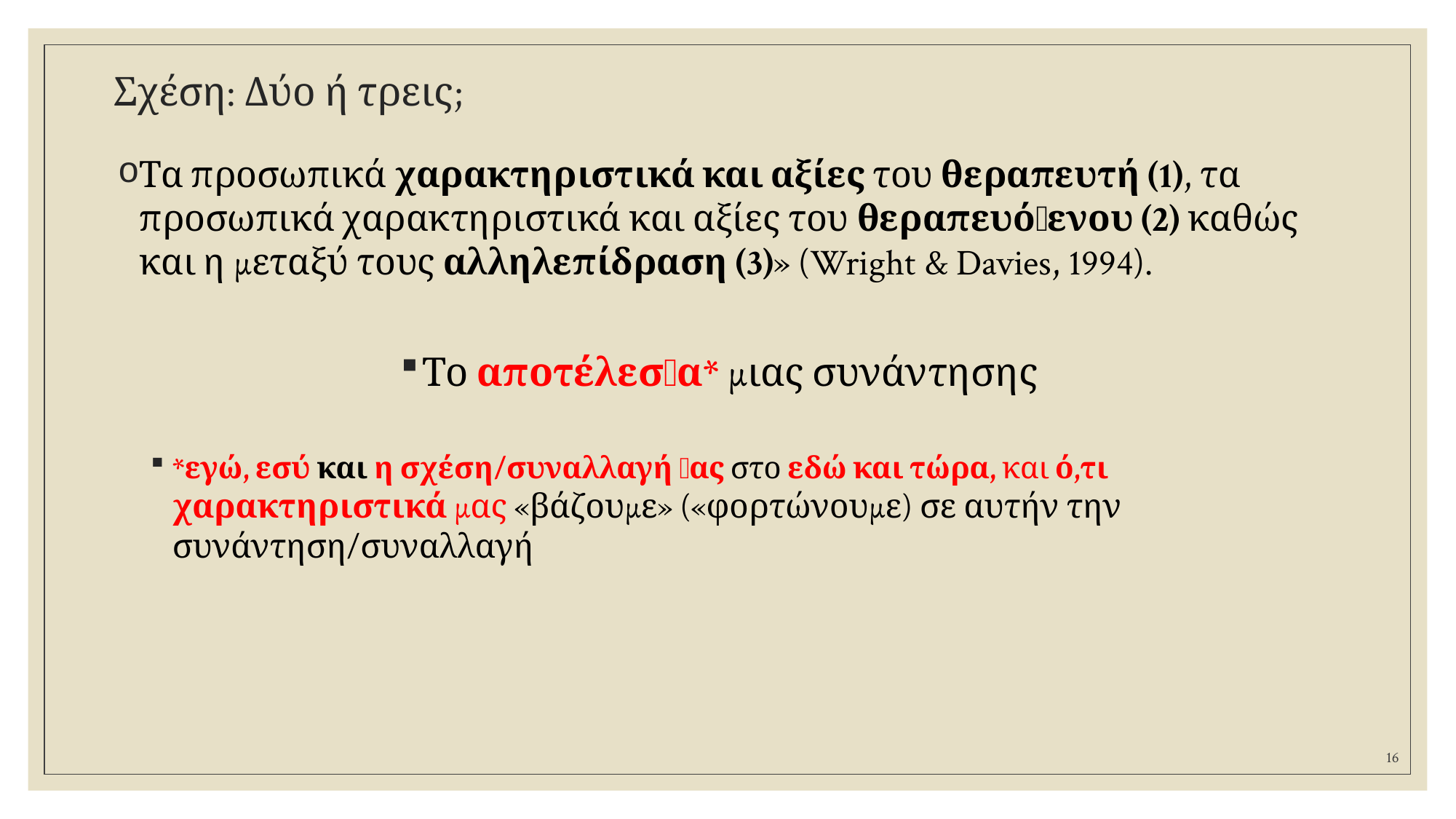

# Σχέση: Δύο ή τρεις;
Τα προσωπικά χαρακτηριστικά και αξίες του θεραπευτή (1), τα προσωπικά χαρακτηριστικά και αξίες του θεραπευόμενου (2) καθώς και η μεταξύ τους αλληλεπίδραση (3)» (Wright & Davies, 1994).

Το αποτέλεσμα* μιας συνάντησης

*εγώ, εσύ και η σχέση/συναλλαγή μας στο εδώ και τώρα, και ό,τι  χαρακτηριστικά μας «βάζουμε» («φορτώνουμε) σε αυτήν την συνάντηση/συναλλαγή
16